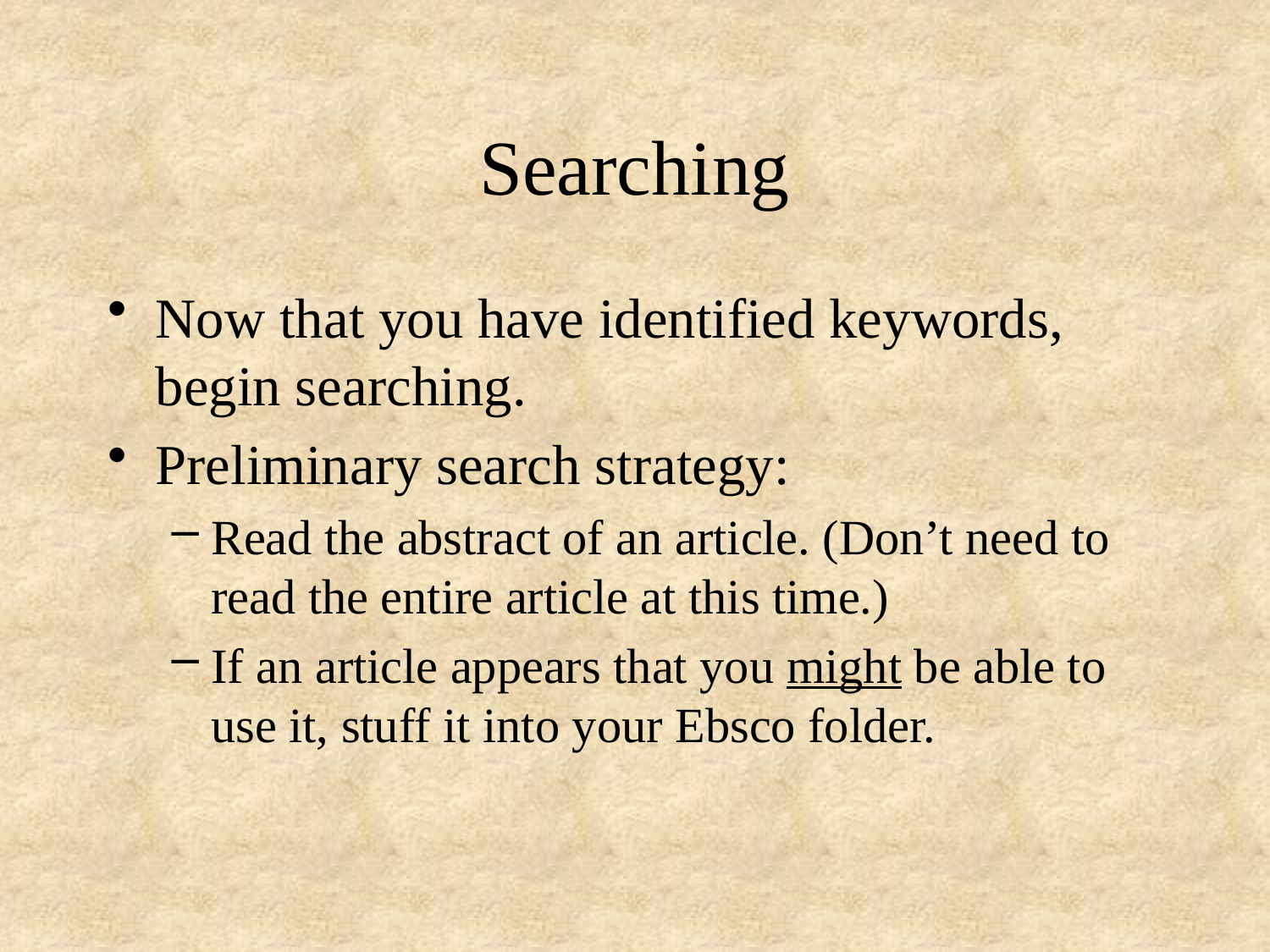

# Searching
Now that you have identified keywords, begin searching.
Preliminary search strategy:
Read the abstract of an article. (Don’t need to read the entire article at this time.)
If an article appears that you might be able to use it, stuff it into your Ebsco folder.